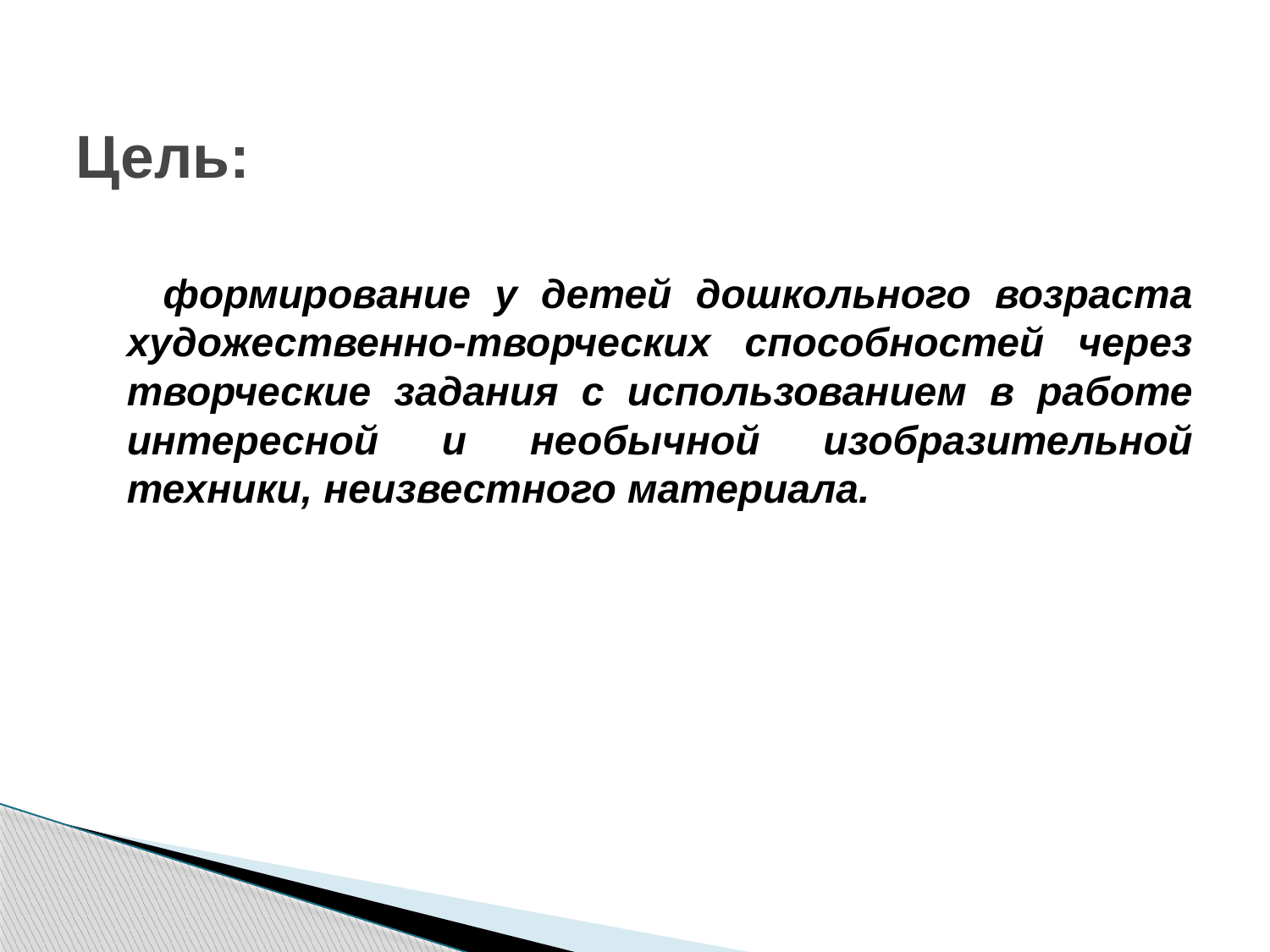

# Цель:

   формирование у детей дошкольного возраста художественно-творческих способностей через творческие задания с использованием в работе интересной и необычной изобразительной техники, неизвестного материала.